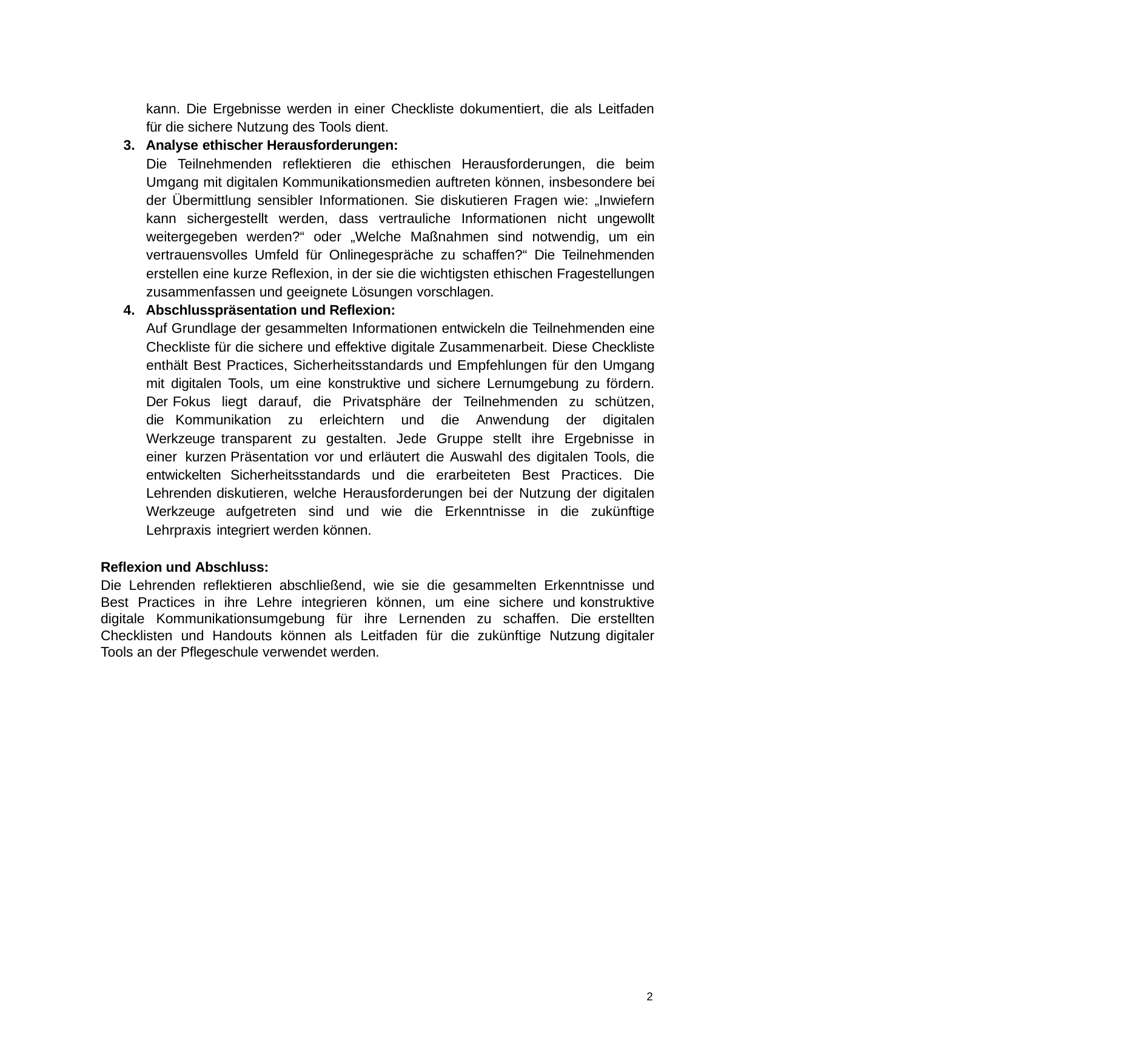

kann. Die Ergebnisse werden in einer Checkliste dokumentiert, die als Leitfaden für die sichere Nutzung des Tools dient.
Analyse ethischer Herausforderungen:
Die Teilnehmenden reflektieren die ethischen Herausforderungen, die beim Umgang mit digitalen Kommunikationsmedien auftreten können, insbesondere bei der Übermittlung sensibler Informationen. Sie diskutieren Fragen wie: „Inwiefern kann sichergestellt werden, dass vertrauliche Informationen nicht ungewollt weitergegeben werden?“ oder „Welche Maßnahmen sind notwendig, um ein vertrauensvolles Umfeld für Onlinegespräche zu schaffen?“ Die Teilnehmenden erstellen eine kurze Reflexion, in der sie die wichtigsten ethischen Fragestellungen zusammenfassen und geeignete Lösungen vorschlagen.
Abschlusspräsentation und Reflexion:
Auf Grundlage der gesammelten Informationen entwickeln die Teilnehmenden eine Checkliste für die sichere und effektive digitale Zusammenarbeit. Diese Checkliste enthält Best Practices, Sicherheitsstandards und Empfehlungen für den Umgang mit digitalen Tools, um eine konstruktive und sichere Lernumgebung zu fördern. Der Fokus liegt darauf, die Privatsphäre der Teilnehmenden zu schützen, die Kommunikation zu erleichtern und die Anwendung der digitalen Werkzeuge transparent zu gestalten. Jede Gruppe stellt ihre Ergebnisse in einer kurzen Präsentation vor und erläutert die Auswahl des digitalen Tools, die entwickelten Sicherheitsstandards und die erarbeiteten Best Practices. Die Lehrenden diskutieren, welche Herausforderungen bei der Nutzung der digitalen Werkzeuge aufgetreten sind und wie die Erkenntnisse in die zukünftige Lehrpraxis integriert werden können.

Reflexion und Abschluss:
Die Lehrenden reflektieren abschließend, wie sie die gesammelten Erkenntnisse und Best Practices in ihre Lehre integrieren können, um eine sichere und konstruktive digitale Kommunikationsumgebung für ihre Lernenden zu schaffen. Die erstellten Checklisten und Handouts können als Leitfaden für die zukünftige Nutzung digitaler Tools an der Pflegeschule verwendet werden.
2